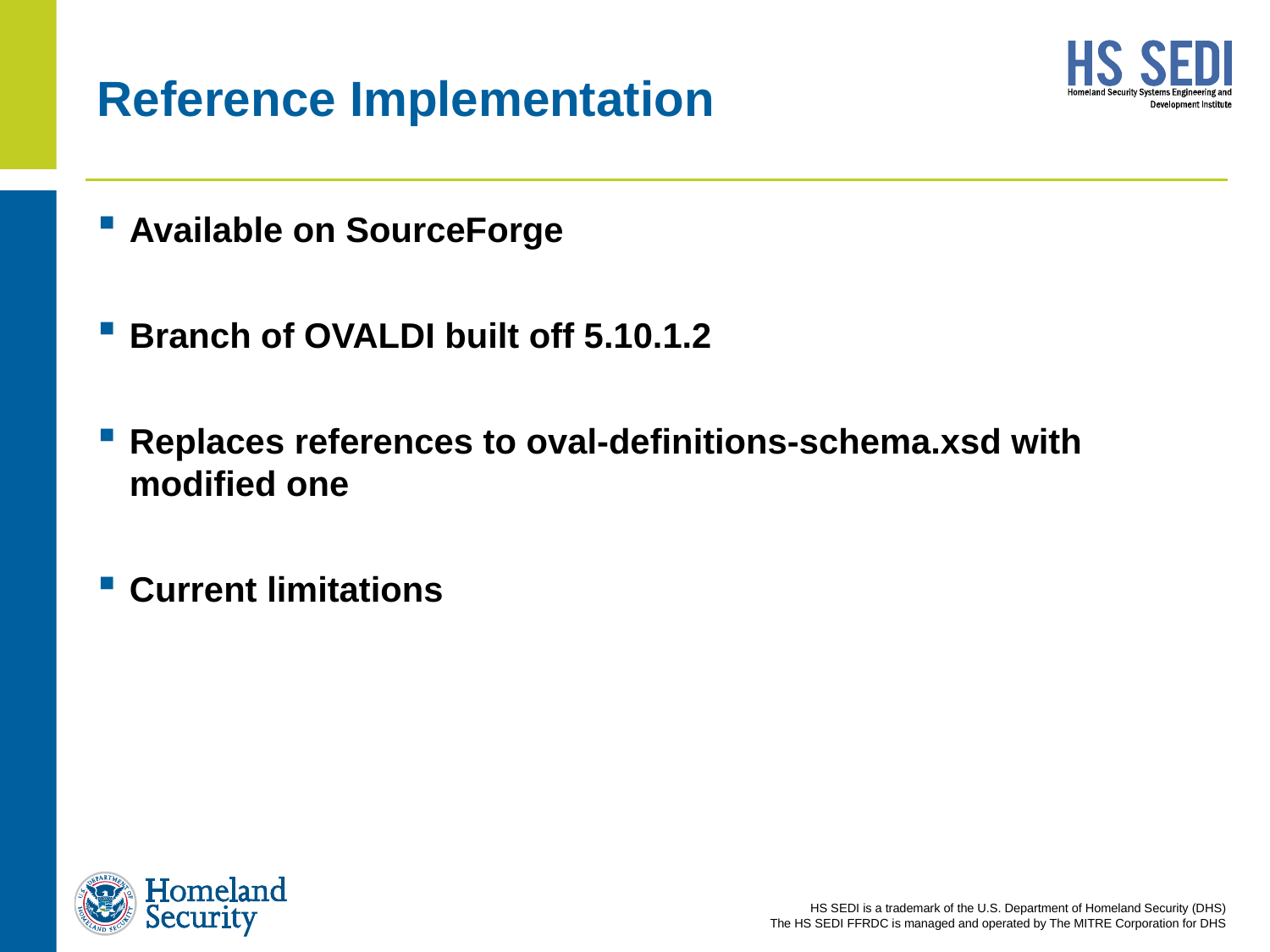

# Reference Implementation
Available on SourceForge

Branch of OVALDI built off 5.10.1.2

Replaces references to oval-definitions-schema.xsd with modified one

Current limitations